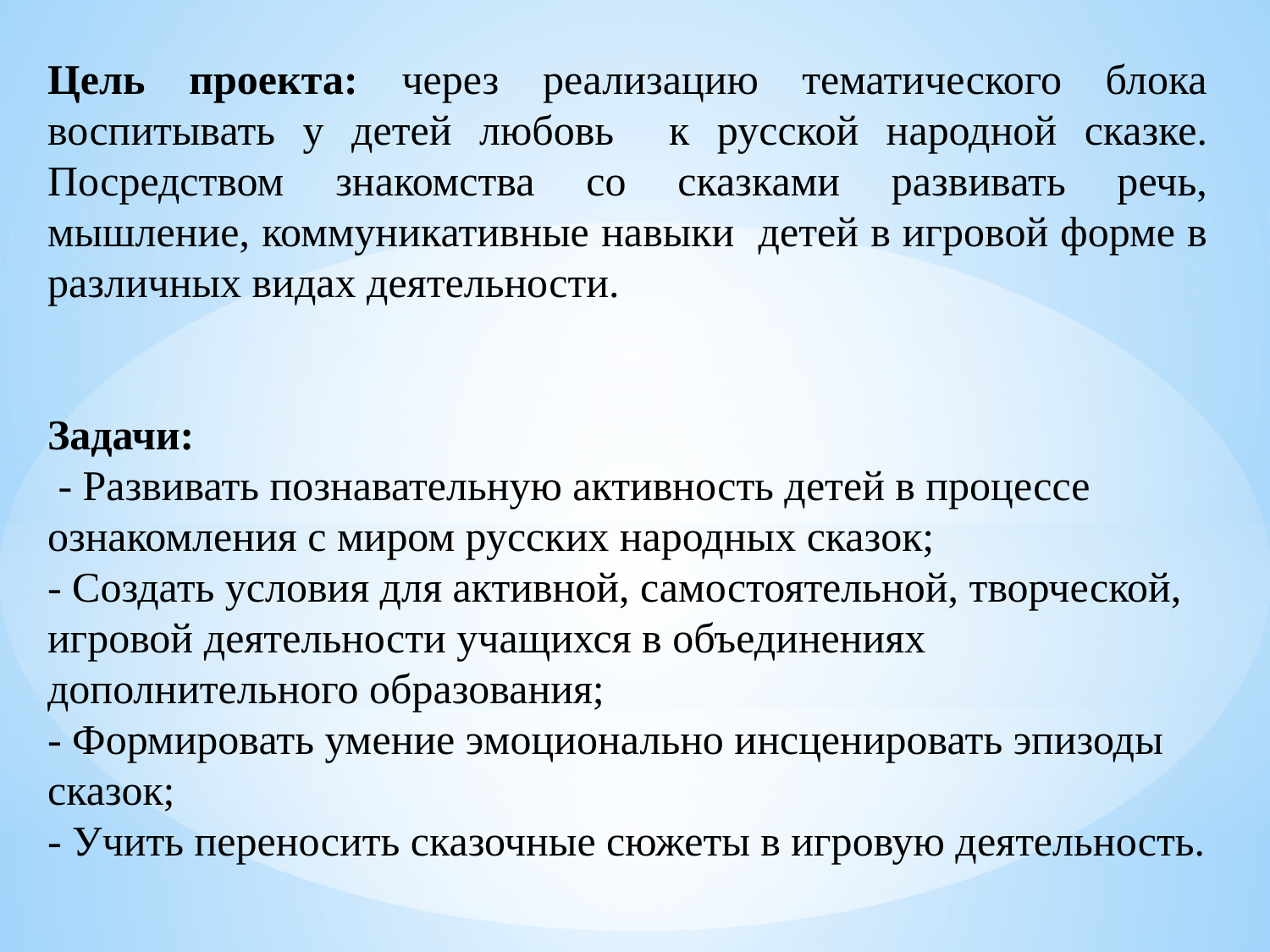

Цель проекта: через реализацию тематического блока воспитывать у детей любовь  к русской народной сказке. Посредством знакомства со сказками развивать речь, мышление, коммуникативные навыки  детей в игровой форме в различных видах деятельности.

Задачи:
 - Развивать познавательную активность детей в процессе ознакомления с миром русских народных сказок;
- Создать условия для активной, самостоятельной, творческой, игровой деятельности учащихся в объединениях дополнительного образования;
- Формировать умение эмоционально инсценировать эпизоды сказок;
- Учить переносить сказочные сюжеты в игровую деятельность.